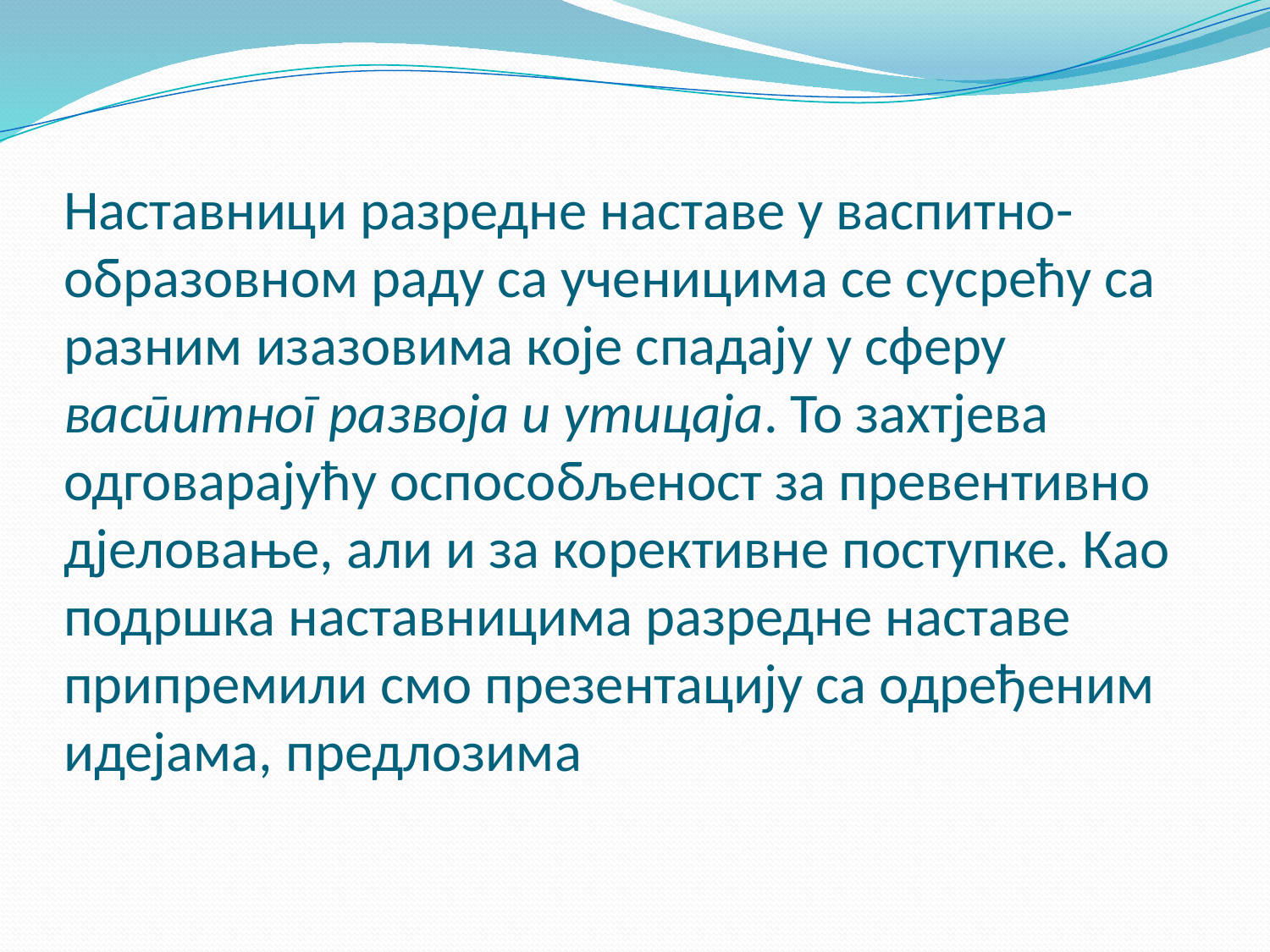

# Наставници разредне наставе у васпитно-образовном раду са ученицима се сусрећу са разним изазовима које спадају у сферу васпитног развоја и утицаја. То захтјева одговарајућу оспособљеност за превентивно дјеловање, али и за корективне поступке. Као подршка наставницима разредне наставе припремили смо презентацију са одређеним идејама, предлозима